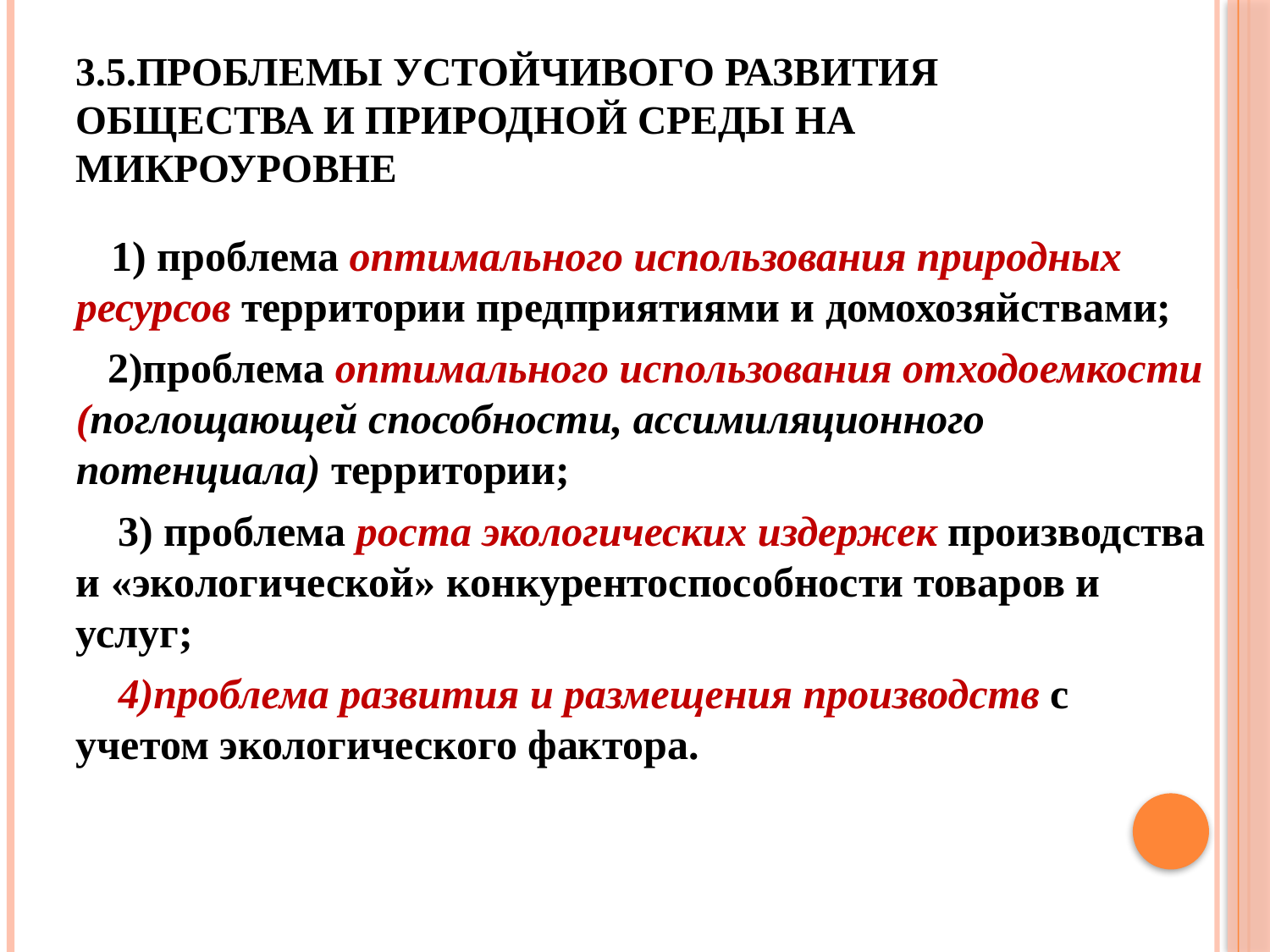

# 3.5.Проблемы устойчивого развития общества и природной среды на микроуровне
   1) проблема оптимального использования природных ресурсов территории предприятиями и домохозяйствами;
   2)проблема оптимального использования отходоемкости (поглощающей способности, ассимиляционного потенциала) территории;
    3) проблема роста экологических издержек производства и «экологической» конкурентоспособности товаров и услуг;
    4)проблема развития и размещения производств с учетом экологического фактора.